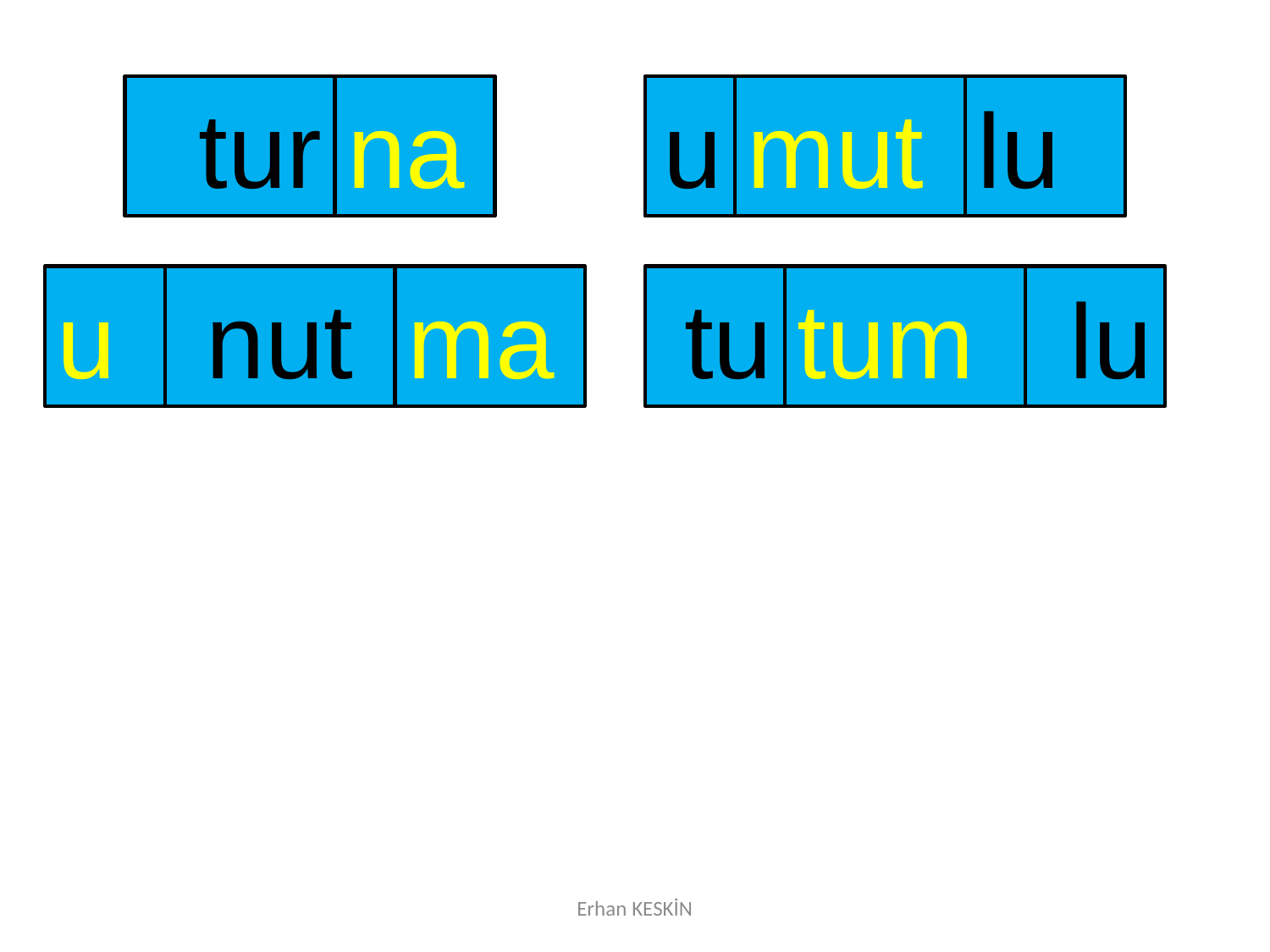

tur
na
u
mut
lu
u
nut
ma
tu
tum
lu
Erhan KESKİN